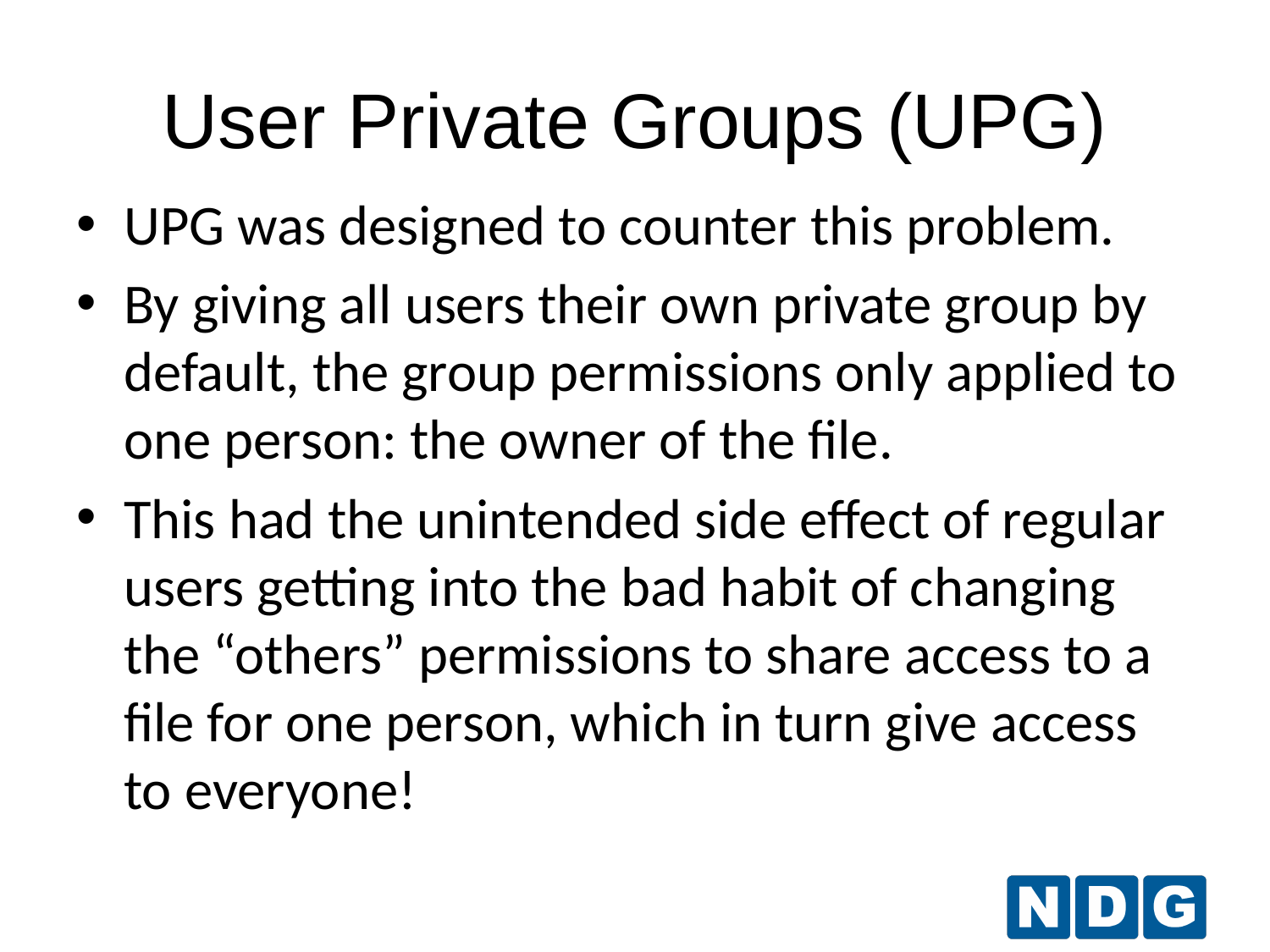

User Private Groups (UPG)
UPG was designed to counter this problem.
By giving all users their own private group by default, the group permissions only applied to one person: the owner of the file.
This had the unintended side effect of regular users getting into the bad habit of changing the “others” permissions to share access to a file for one person, which in turn give access to everyone!